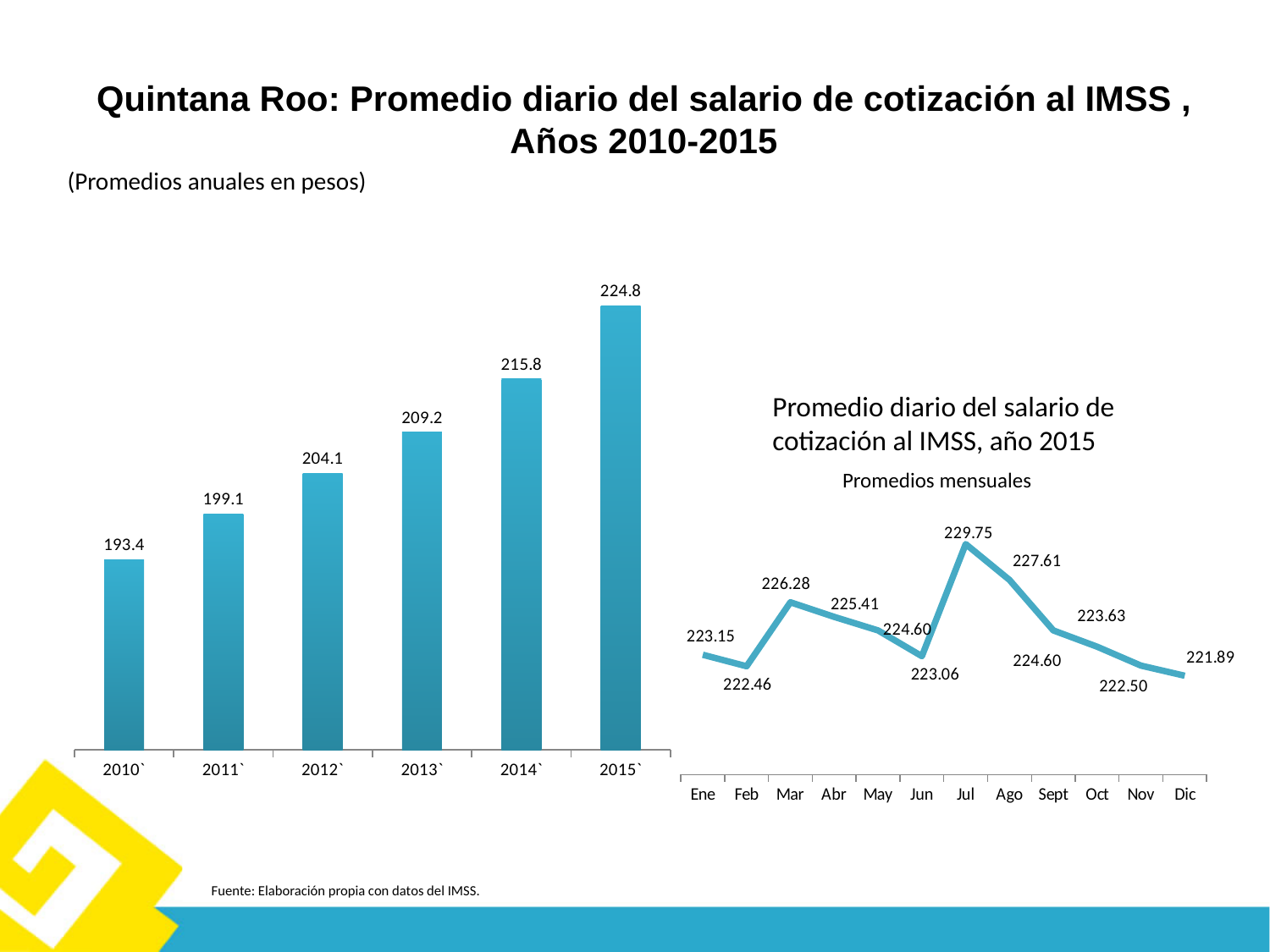

Quintana Roo: Promedio diario del salario de cotización al IMSS , Años 2010-2015
(Promedios anuales en pesos)

### Chart

| Category |  |
|---|---|
| 2010` | 193.44589519439654 |
| 2011` | 199.09989119519173 |
| 2012` | 204.145113486464 |
| 2013` | 209.21695771659873 |
| 2014` | 215.79311827536398 |
| 2015` | 224.8 |
Promedio diario del salario de cotización al IMSS, año 2015
Promedios mensuales

### Chart

| Category |  |
|---|---|
| Ene | 223.15 |
| Feb | 222.46 |
| Mar | 226.28 |
| Abr | 225.408368740242 |
| May | 224.6 |
| Jun | 223.06 |
| Jul | 229.75 |
| Ago | 227.60999999999999 |
| Sept | 224.6 |
| Oct | 223.63 |
| Nov | 222.5 |
| Dic | 221.893211898277 |
Fuente: Elaboración propia con datos del IMSS.